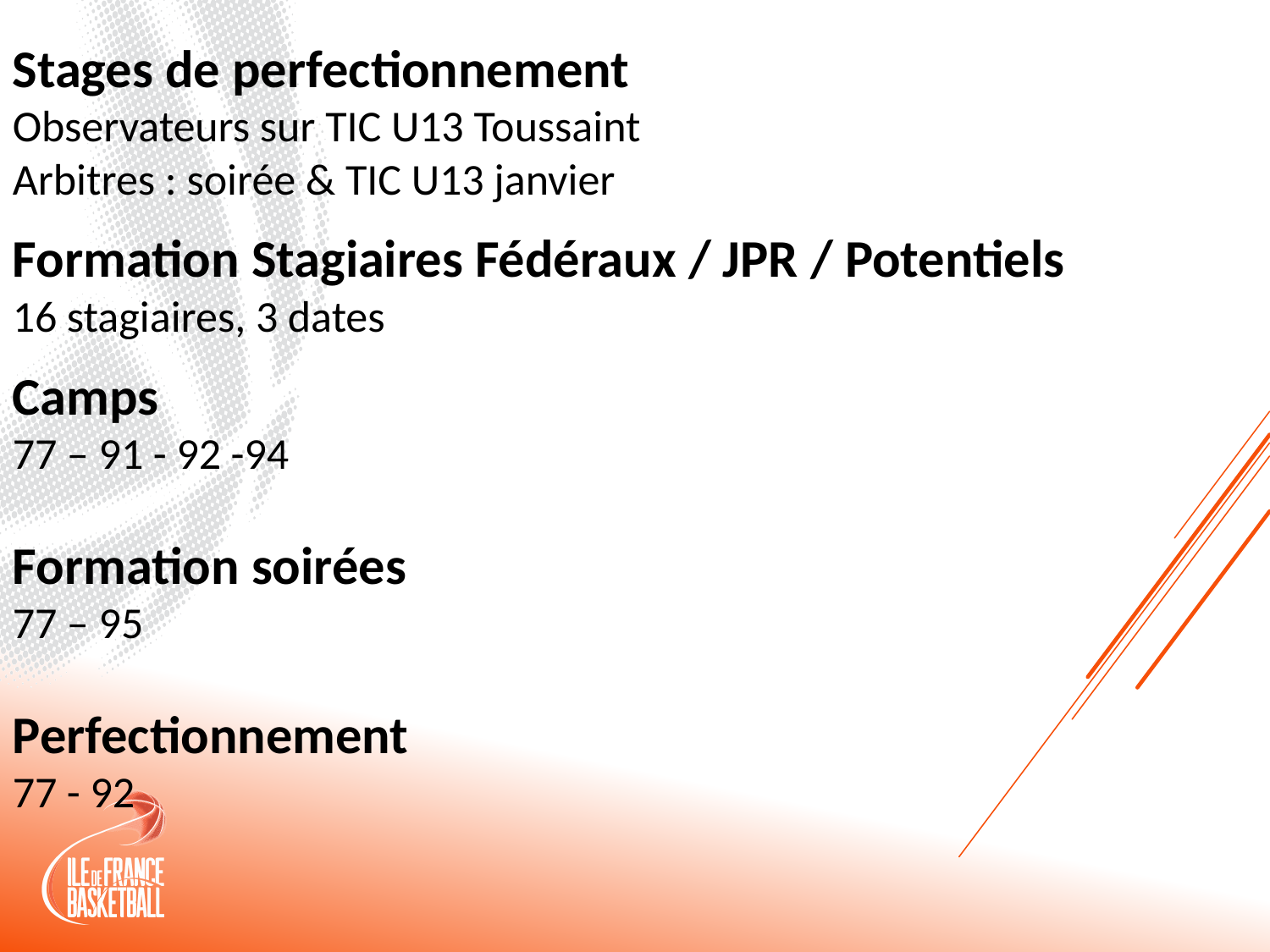

Stages de perfectionnement
Observateurs sur TIC U13 Toussaint
Arbitres : soirée & TIC U13 janvier

Formation Stagiaires Fédéraux / JPR / Potentiels
16 stagiaires, 3 dates

Camps
77 – 91 - 92 -94

Formation soirées
77 – 95

Perfectionnement
77 - 92